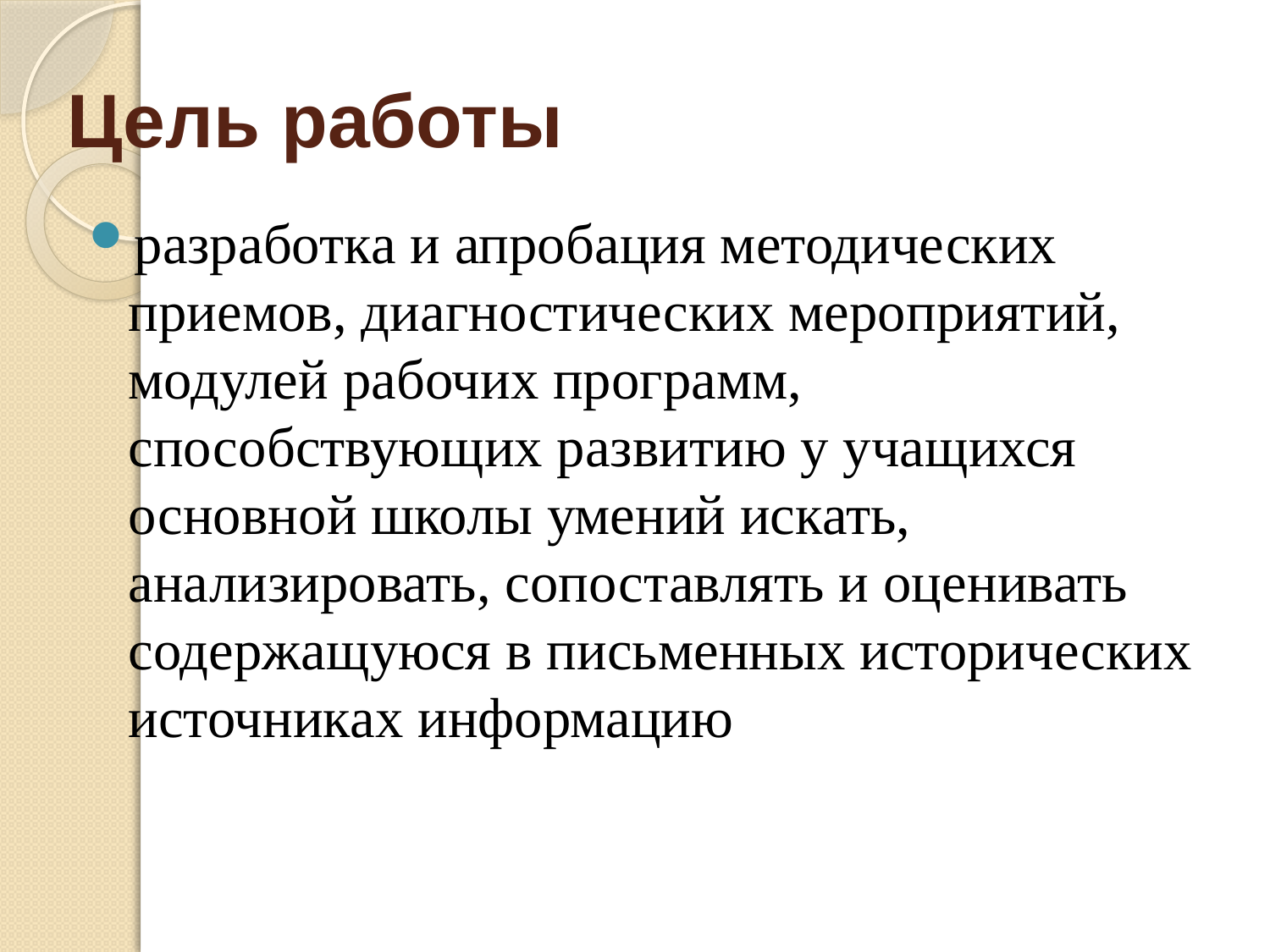

# Цель работы
разработка и апробация методических приемов, диагностических мероприятий, модулей рабочих программ, способствующих развитию у учащихся основной школы умений искать, анализировать, сопоставлять и оценивать содержащуюся в письменных исторических источниках информацию